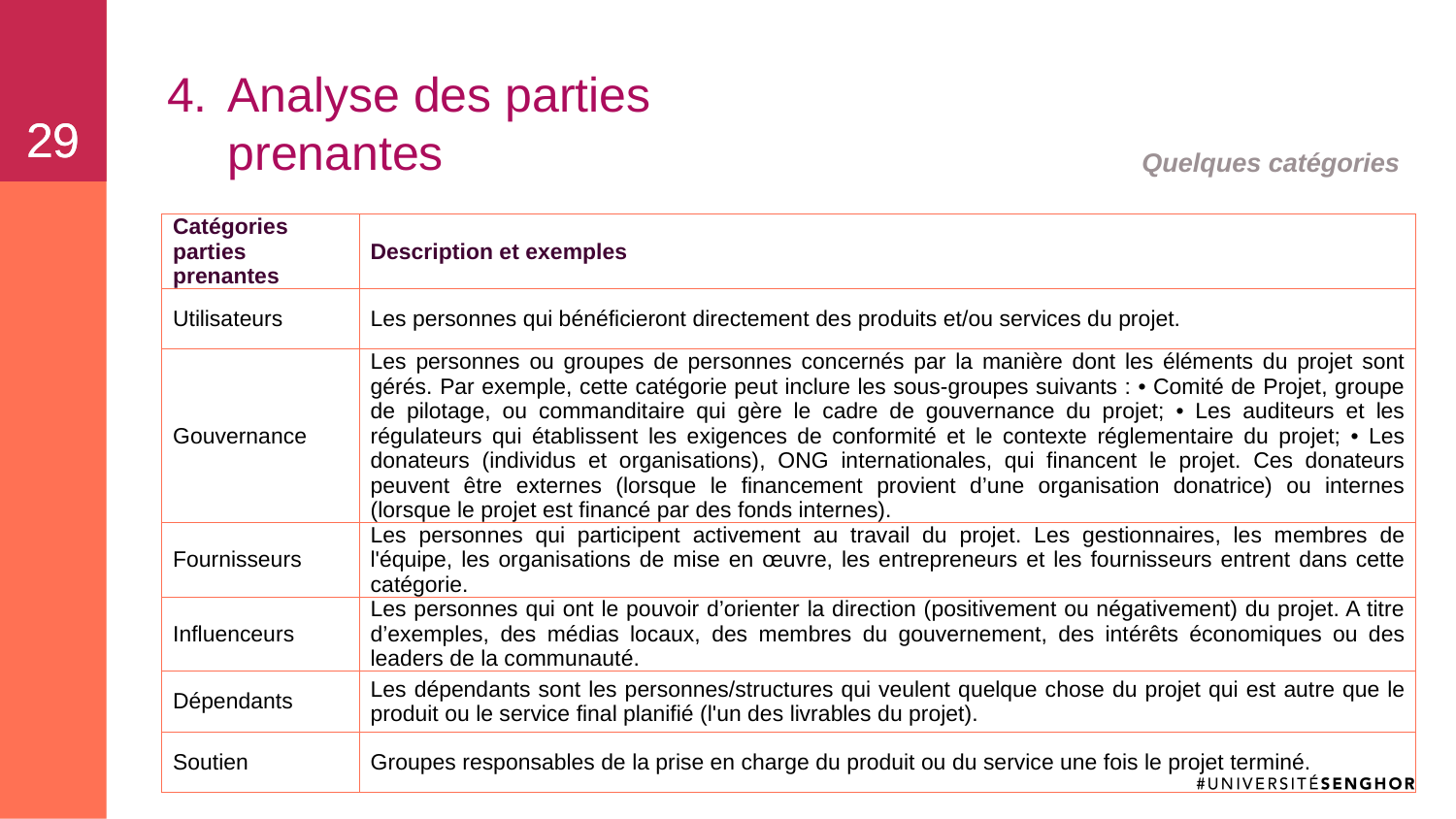

29
29
# Analyse des parties prenantes
Quelques catégories
| Catégories parties prenantes | Description et exemples |
| --- | --- |
| Utilisateurs | Les personnes qui bénéficieront directement des produits et/ou services du projet. |
| Gouvernance | Les personnes ou groupes de personnes concernés par la manière dont les éléments du projet sont gérés. Par exemple, cette catégorie peut inclure les sous-groupes suivants : • Comité de Projet, groupe de pilotage, ou commanditaire qui gère le cadre de gouvernance du projet; • Les auditeurs et les régulateurs qui établissent les exigences de conformité et le contexte réglementaire du projet; • Les donateurs (individus et organisations), ONG internationales, qui financent le projet. Ces donateurs peuvent être externes (lorsque le financement provient d’une organisation donatrice) ou internes (lorsque le projet est financé par des fonds internes). |
| Fournisseurs | Les personnes qui participent activement au travail du projet. Les gestionnaires, les membres de l'équipe, les organisations de mise en œuvre, les entrepreneurs et les fournisseurs entrent dans cette catégorie. |
| Influenceurs | Les personnes qui ont le pouvoir d’orienter la direction (positivement ou négativement) du projet. A titre d’exemples, des médias locaux, des membres du gouvernement, des intérêts économiques ou des leaders de la communauté. |
| Dépendants | Les dépendants sont les personnes/structures qui veulent quelque chose du projet qui est autre que le produit ou le service final planifié (l'un des livrables du projet). |
| Soutien | Groupes responsables de la prise en charge du produit ou du service une fois le projet terminé. |